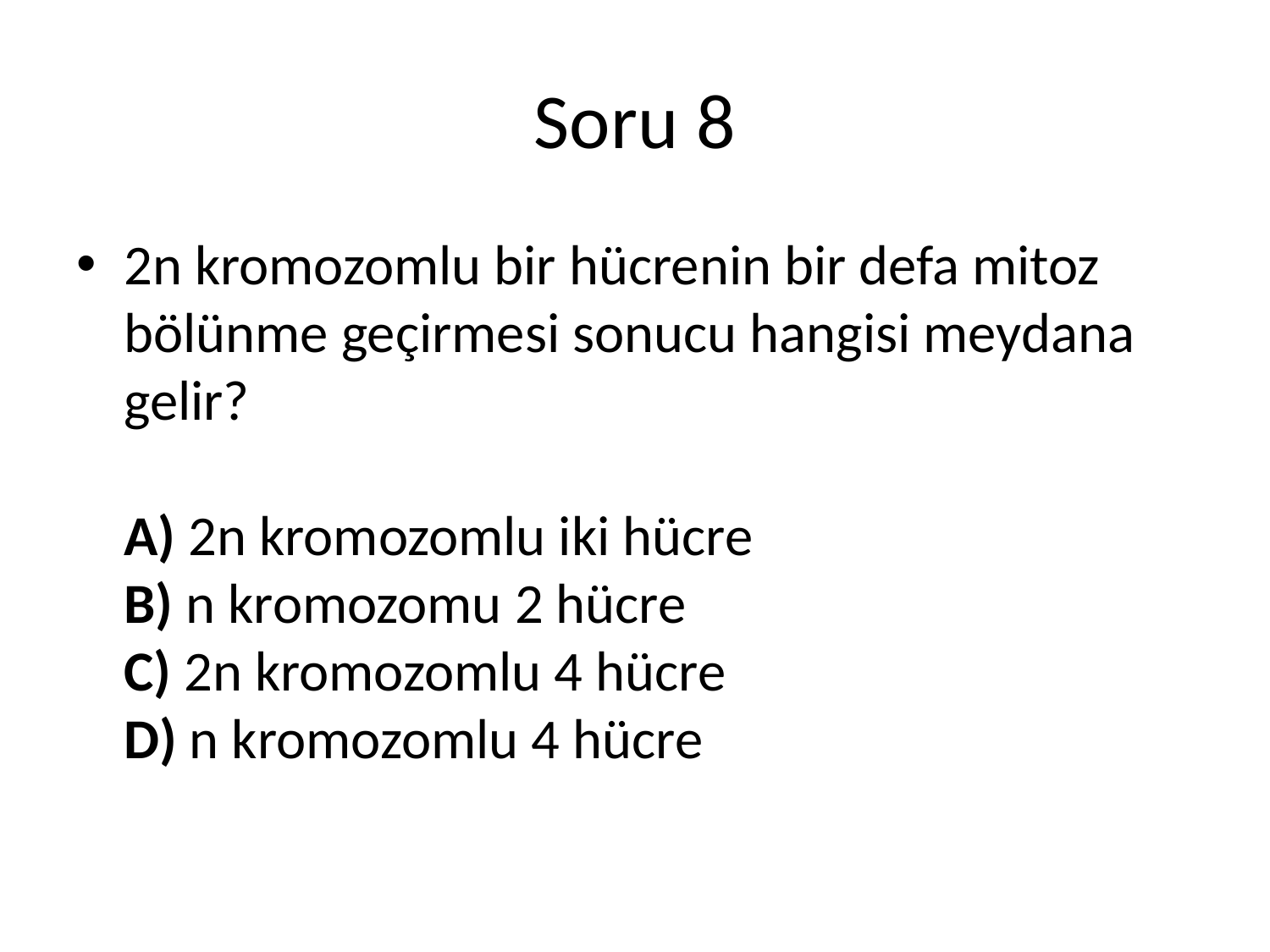

# Soru 8
2n kromozomlu bir hücrenin bir defa mitoz bölünme geçirmesi sonucu hangisi meydana gelir?
A) 2n kromozomlu iki hücre 
B) n kromozomu 2 hücre 
C) 2n kromozomlu 4 hücre 
D) n kromozomlu 4 hücre